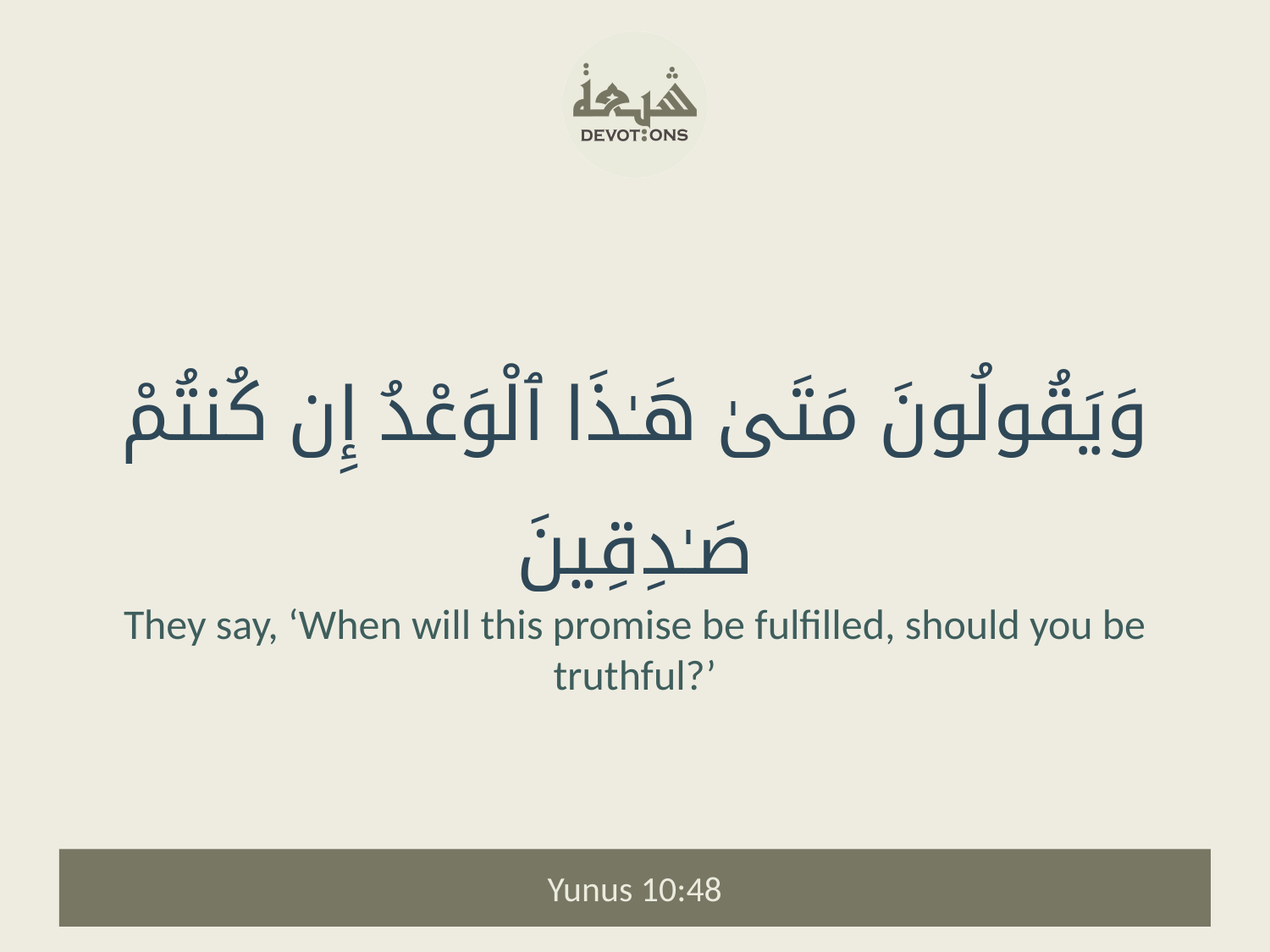

وَيَقُولُونَ مَتَىٰ هَـٰذَا ٱلْوَعْدُ إِن كُنتُمْ صَـٰدِقِينَ
They say, ‘When will this promise be fulfilled, should you be truthful?’
Yunus 10:48